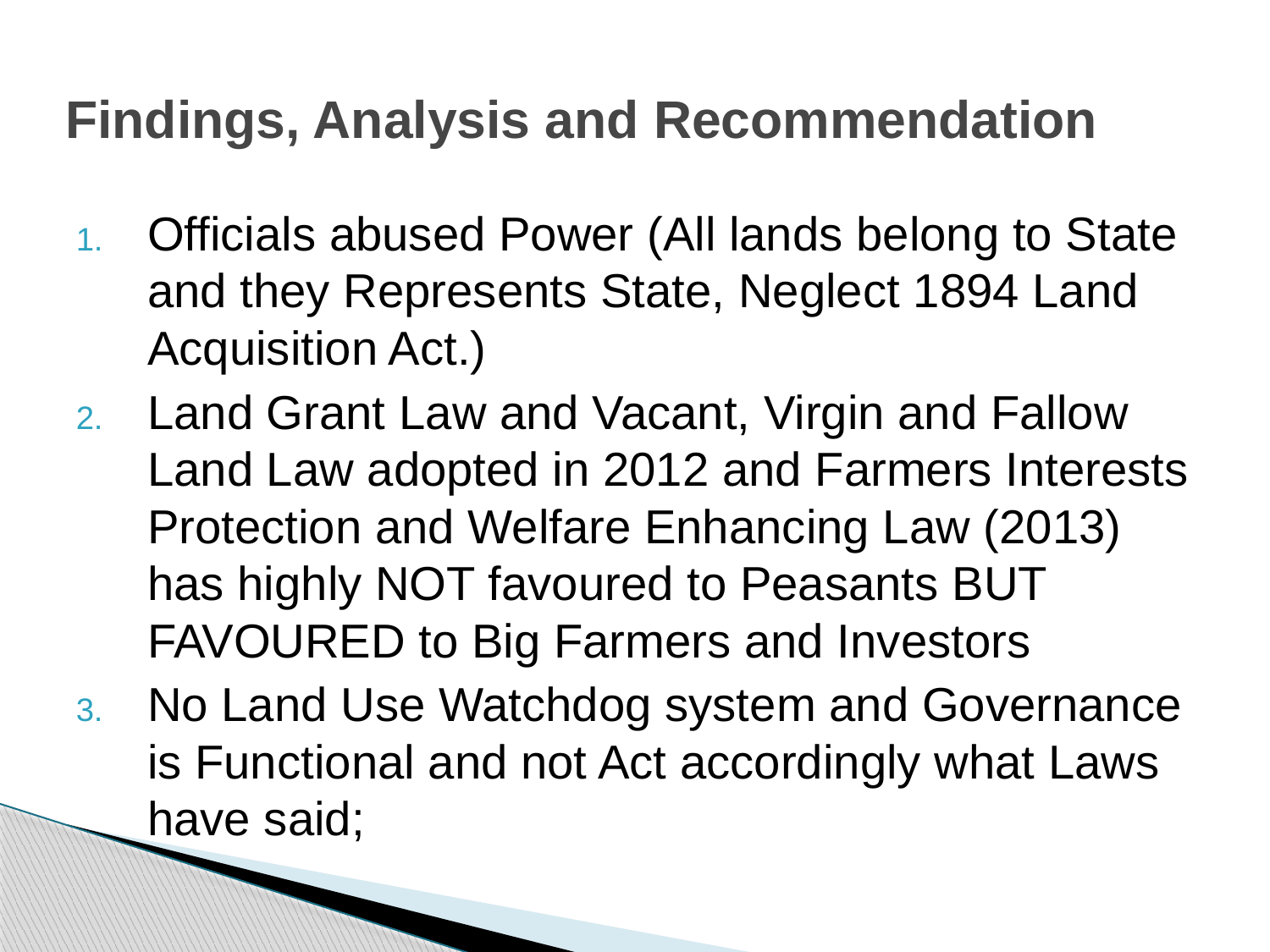

# Findings, Analysis and Recommendation
Officials abused Power (All lands belong to State and they Represents State, Neglect 1894 Land Acquisition Act.)
Land Grant Law and Vacant, Virgin and Fallow Land Law adopted in 2012 and Farmers Interests Protection and Welfare Enhancing Law (2013) has highly NOT favoured to Peasants BUT FAVOURED to Big Farmers and Investors
No Land Use Watchdog system and Governance is Functional and not Act accordingly what Laws have said;